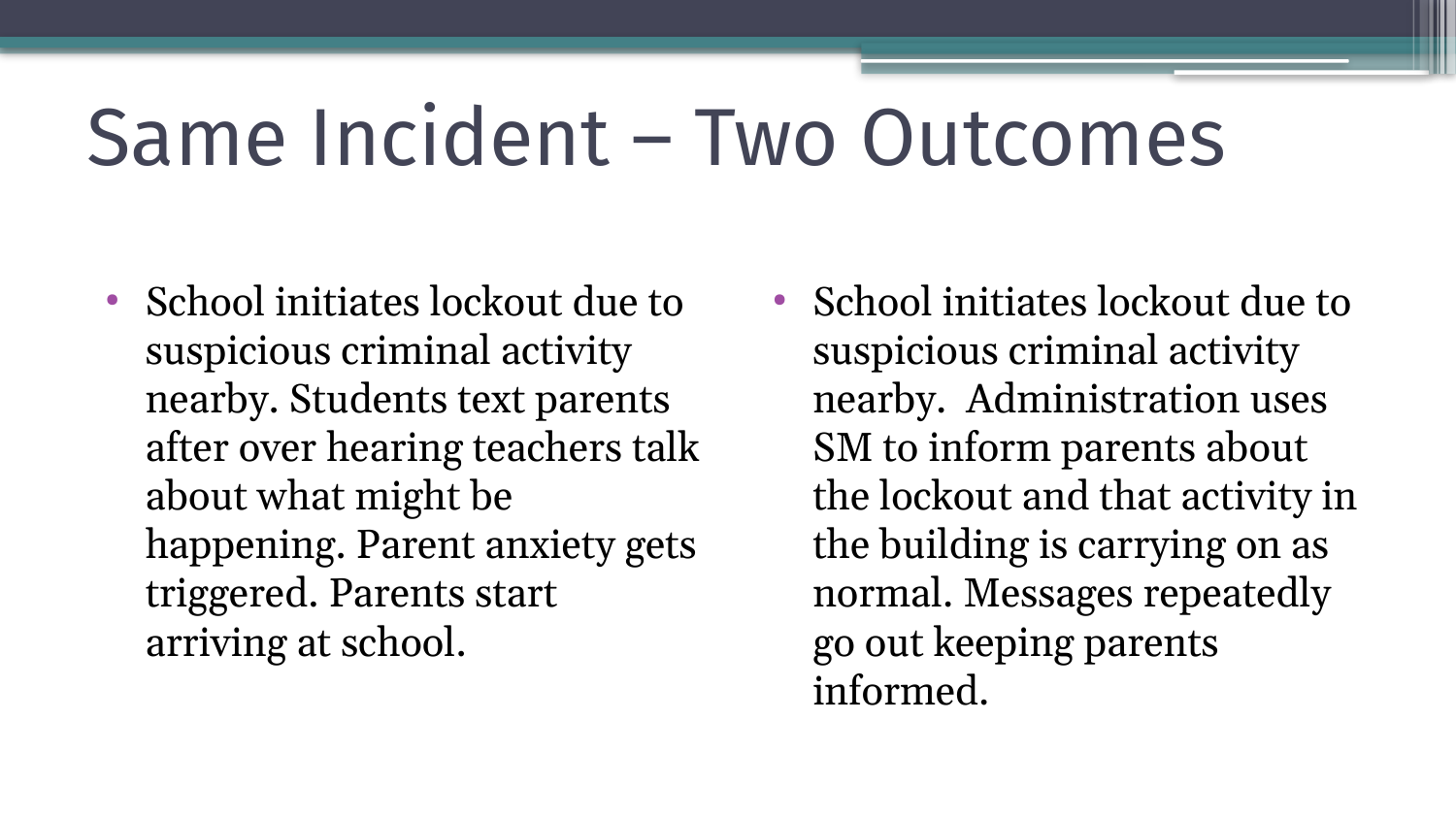

# Same Incident – Two Outcomes
School initiates lockout due to suspicious criminal activity nearby. Students text parents after over hearing teachers talk about what might be happening. Parent anxiety gets triggered. Parents start arriving at school.
School initiates lockout due to suspicious criminal activity nearby.  Administration uses SM to inform parents about the lockout and that activity in the building is carrying on as normal. Messages repeatedly go out keeping parents informed.